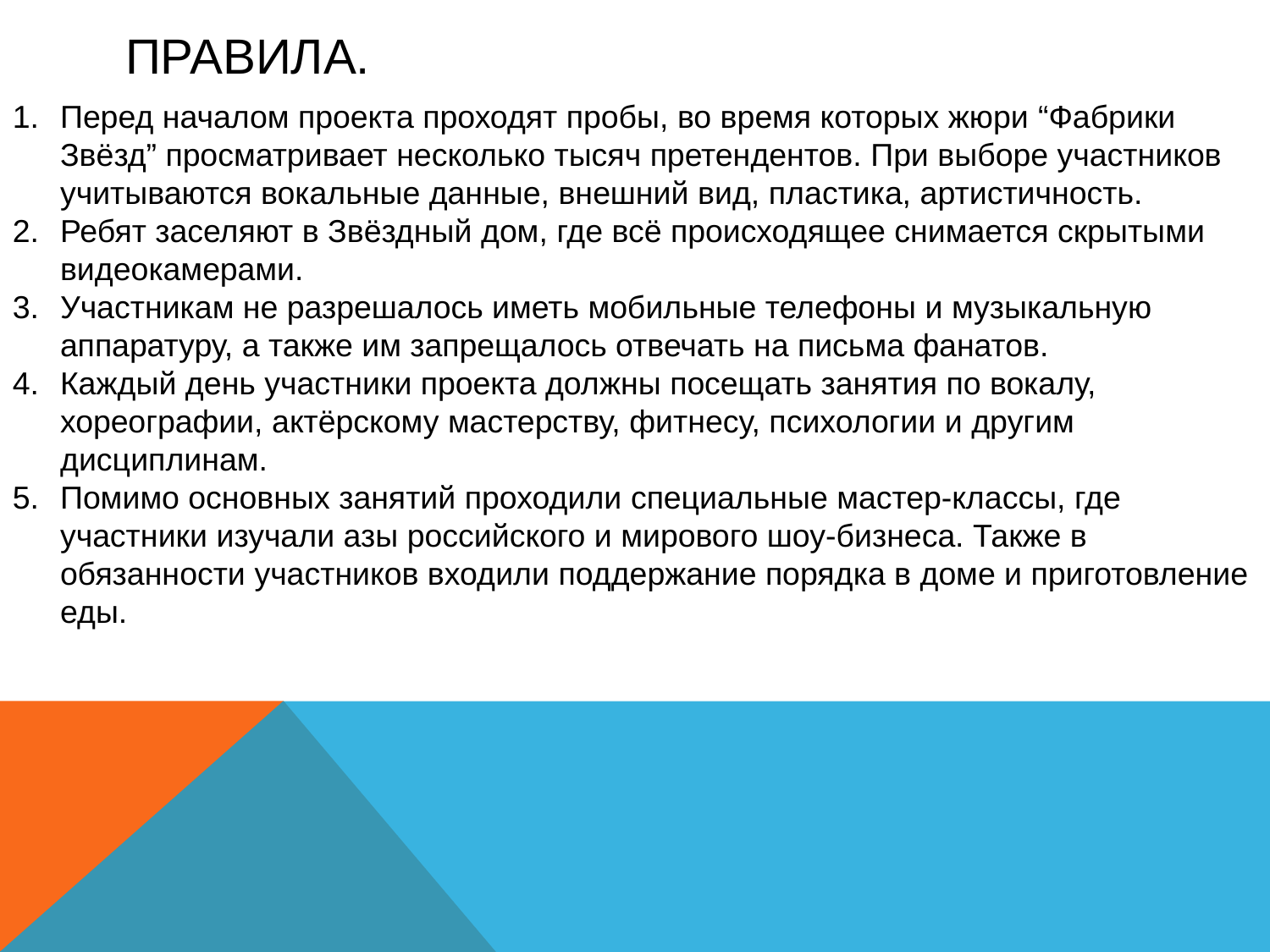

# Правила.
Перед началом проекта проходят пробы, во время которых жюри “Фабрики Звёзд” просматривает несколько тысяч претендентов. При выборе участников учитываются вокальные данные, внешний вид, пластика, артистичность.
Ребят заселяют в Звёздный дом, где всё происходящее снимается скрытыми видеокамерами.
Участникам не разрешалось иметь мобильные телефоны и музыкальную аппаратуру, а также им запрещалось отвечать на письма фанатов.
Каждый день участники проекта должны посещать занятия по вокалу, хореографии, актёрскому мастерству, фитнесу, психологии и другим дисциплинам.
Помимо основных занятий проходили специальные мастер-классы, где участники изучали азы российского и мирового шоу-бизнеса. Также в обязанности участников входили поддержание порядка в доме и приготовление еды.